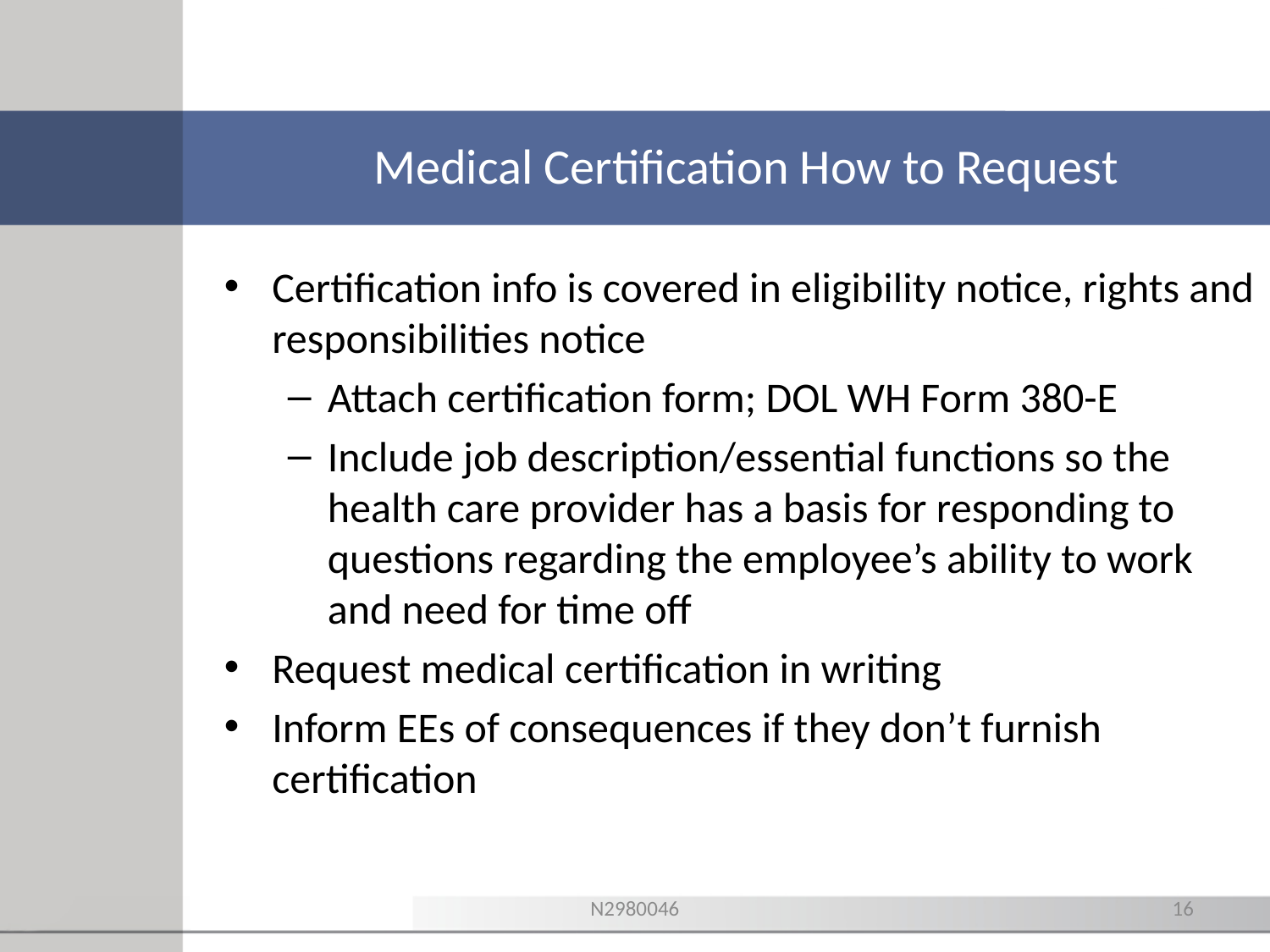

Medical Certification How to Request
Certification info is covered in eligibility notice, rights and responsibilities notice
Attach certification form; DOL WH Form 380-E
Include job description/essential functions so the health care provider has a basis for responding to questions regarding the employee’s ability to work and need for time off
Request medical certification in writing
Inform EEs of consequences if they don’t furnish certification
N2980046
16